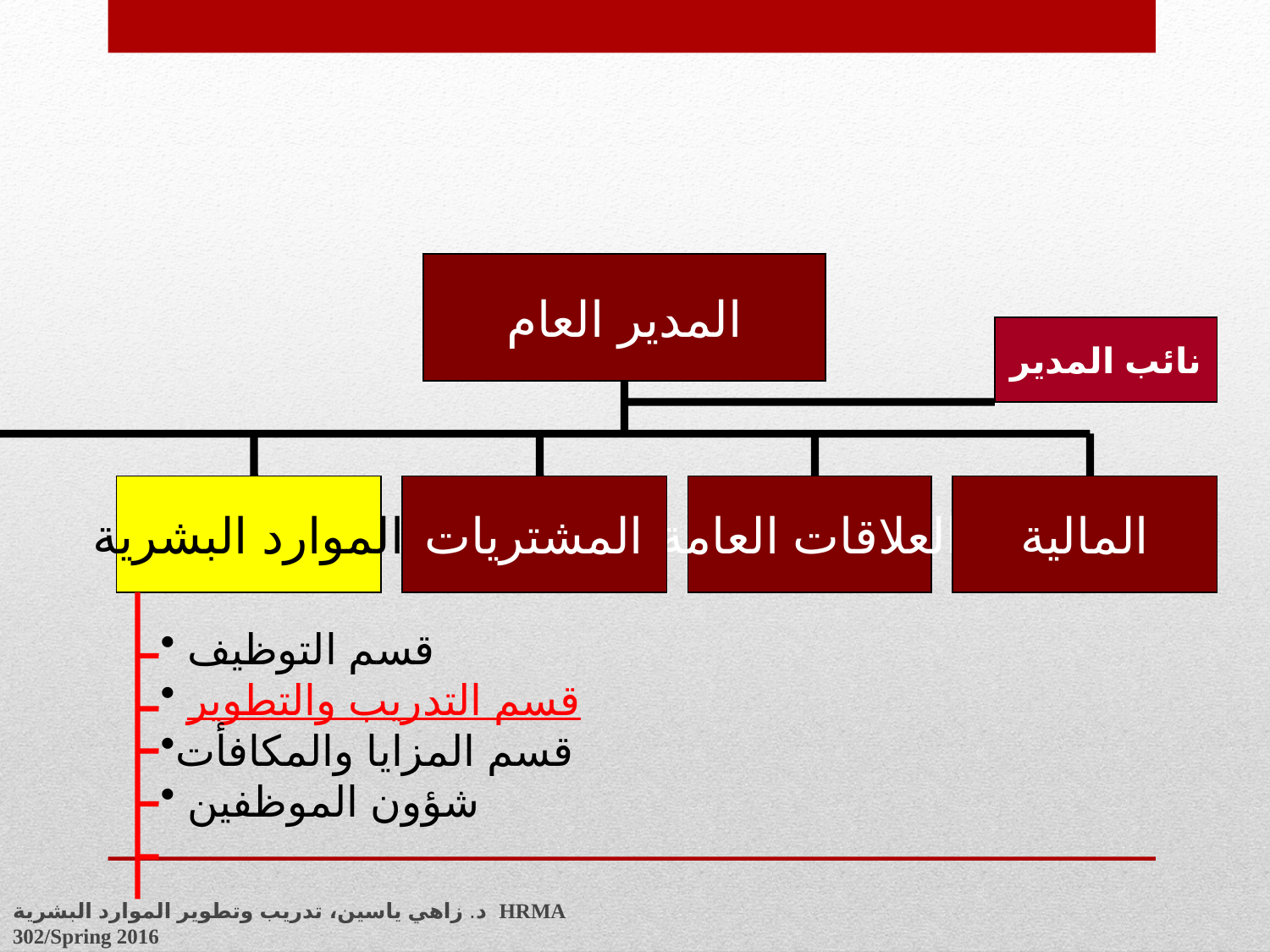

المدير العام
نائب المدير

الموارد البشرية
المشتريات
العلاقات العامة
المالية

 قسم التوظيف
 قسم التدريب والتطوير
قسم المزايا والمكافأت
 شؤون الموظفين

د. زاهي ياسين، تدريب وتطوير الموارد البشرية  HRMA 302/Spring 2016